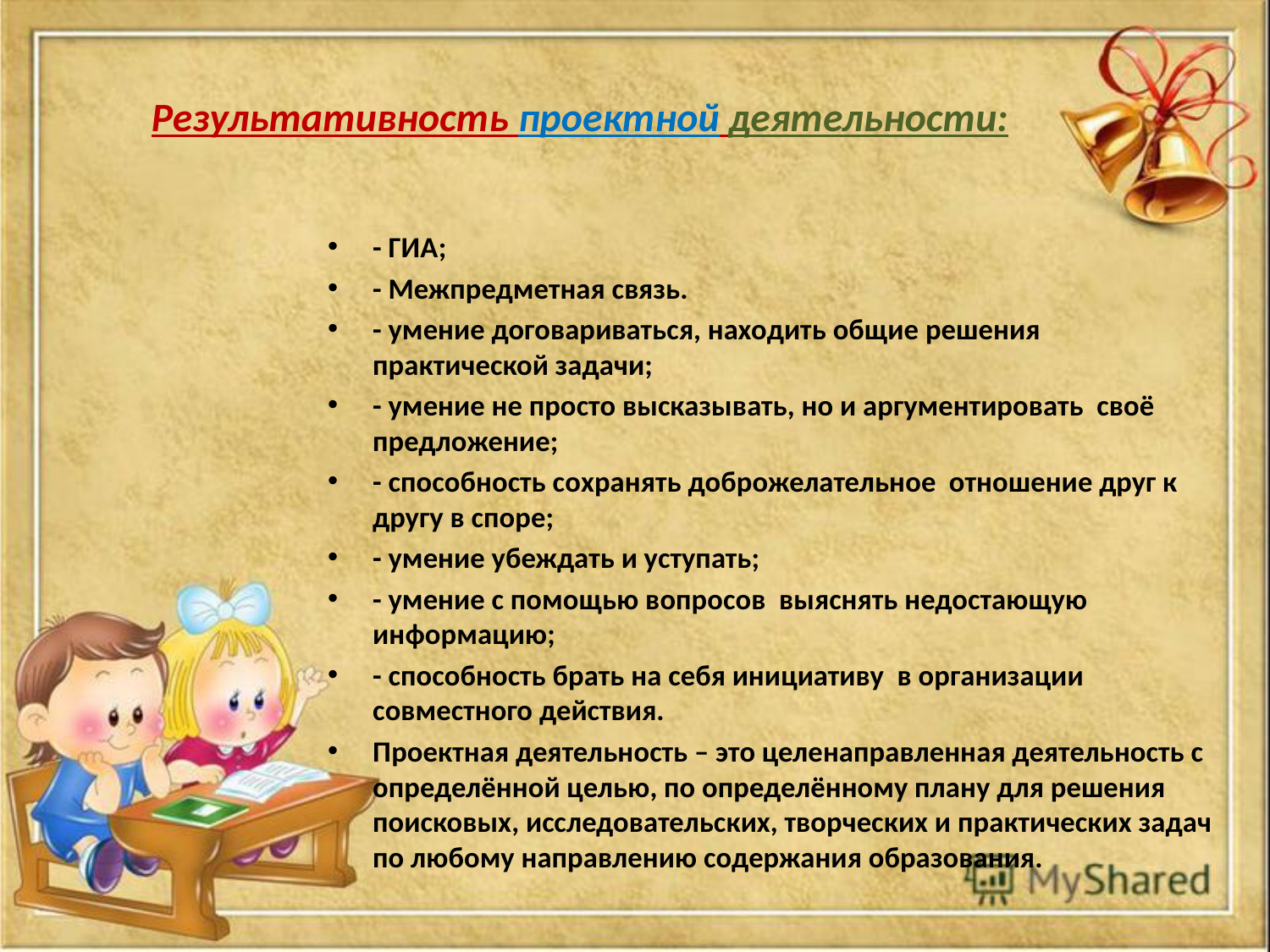

# Результативность проектной деятельности:
- ГИА;
- Межпредметная связь.
- умение договариваться, находить общие решения практической задачи;
- умение не просто высказывать, но и аргументировать  своё предложение;
- способность сохранять доброжелательное  отношение друг к другу в споре;
- умение убеждать и уступать;
- умение с помощью вопросов  выяснять недостающую информацию;
- способность брать на себя инициативу  в организации  совместного действия.
Проектная деятельность – это целенаправленная деятельность с определённой целью, по определённому плану для решения поисковых, исследовательских, творческих и практических задач по любому направлению содержания образования.